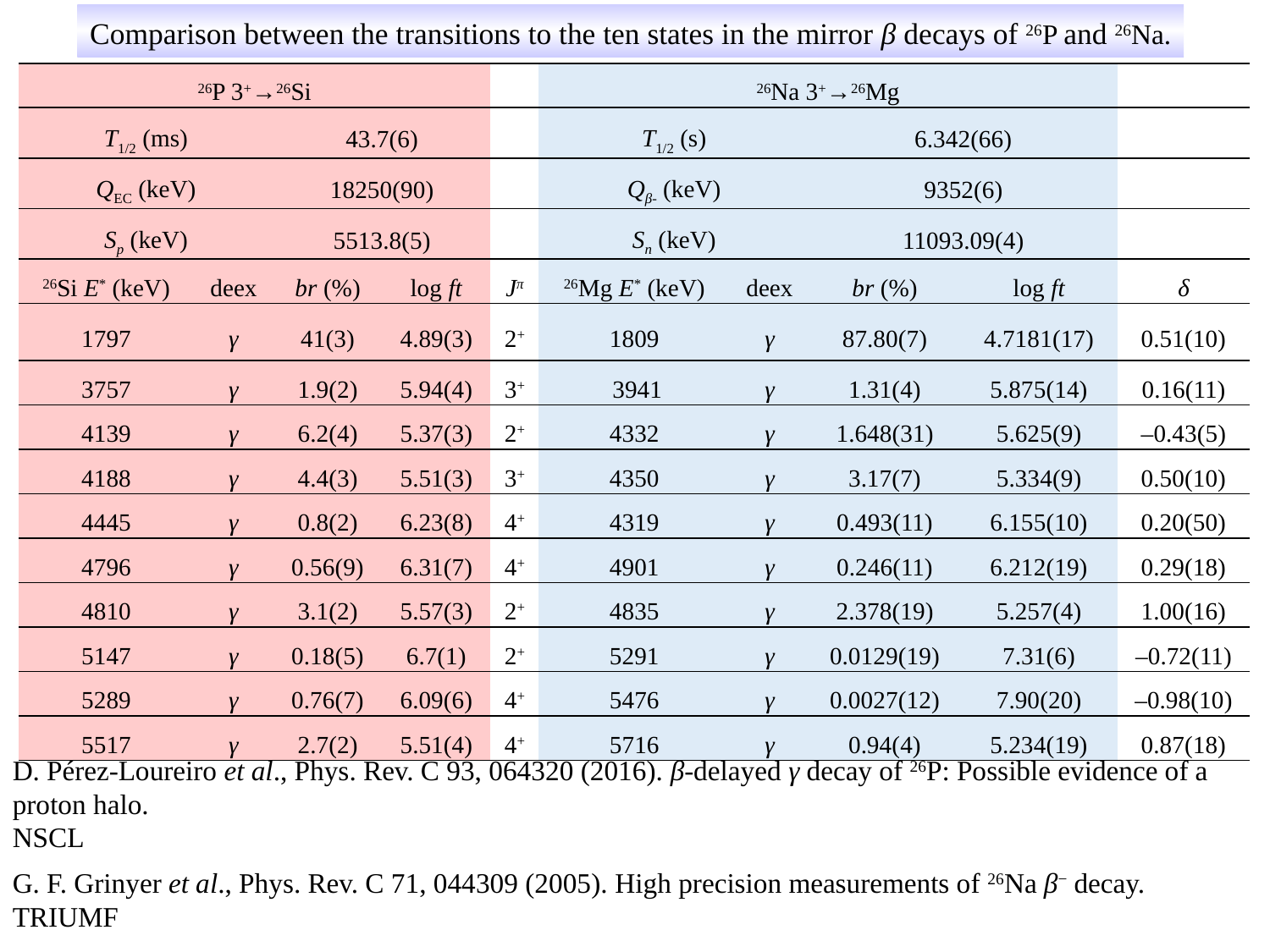

Comparison between the transitions to the ten states in the mirror β decays of 26P and 26Na.
| 26P 3+→26Si |  |  |  |  | 26Na 3+→26Mg |  |  |  |  |
| --- | --- | --- | --- | --- | --- | --- | --- | --- | --- |
| T1/2 (ms) |  | 43.7(6) |  |  | T1/2 (s) |  | 6.342(66) |  |  |
| QEC (keV) |  | 18250(90) |  |  | Qβ- (keV) |  | 9352(6) |  |  |
| Sp (keV) |  | 5513.8(5) |  |  | Sn (keV) |  | 11093.09(4) |  |  |
| 26Si E\* (keV) | deex | br (%) | log ft | Jπ | 26Mg E\* (keV) | deex | br (%) | log ft | δ |
| 1797 | γ | 41(3) | 4.89(3) | 2+ | 1809 | γ | 87.80(7) | 4.7181(17) | 0.51(10) |
| 3757 | γ | 1.9(2) | 5.94(4) | 3+ | 3941 | γ | 1.31(4) | 5.875(14) | 0.16(11) |
| 4139 | γ | 6.2(4) | 5.37(3) | 2+ | 4332 | γ | 1.648(31) | 5.625(9) | –0.43(5) |
| 4188 | γ | 4.4(3) | 5.51(3) | 3+ | 4350 | γ | 3.17(7) | 5.334(9) | 0.50(10) |
| 4445 | γ | 0.8(2) | 6.23(8) | 4+ | 4319 | γ | 0.493(11) | 6.155(10) | 0.20(50) |
| 4796 | γ | 0.56(9) | 6.31(7) | 4+ | 4901 | γ | 0.246(11) | 6.212(19) | 0.29(18) |
| 4810 | γ | 3.1(2) | 5.57(3) | 2+ | 4835 | γ | 2.378(19) | 5.257(4) | 1.00(16) |
| 5147 | γ | 0.18(5) | 6.7(1) | 2+ | 5291 | γ | 0.0129(19) | 7.31(6) | –0.72(11) |
| 5289 | γ | 0.76(7) | 6.09(6) | 4+ | 5476 | γ | 0.0027(12) | 7.90(20) | –0.98(10) |
| 5517 | γ | 2.7(2) | 5.51(4) | 4+ | 5716 | γ | 0.94(4) | 5.234(19) | 0.87(18) |
D. Pérez-Loureiro et al., Phys. Rev. C 93, 064320 (2016). β-delayed γ decay of 26P: Possible evidence of a proton halo.
NSCL
G. F. Grinyer et al., Phys. Rev. C 71, 044309 (2005). High precision measurements of 26Na β− decay. TRIUMF